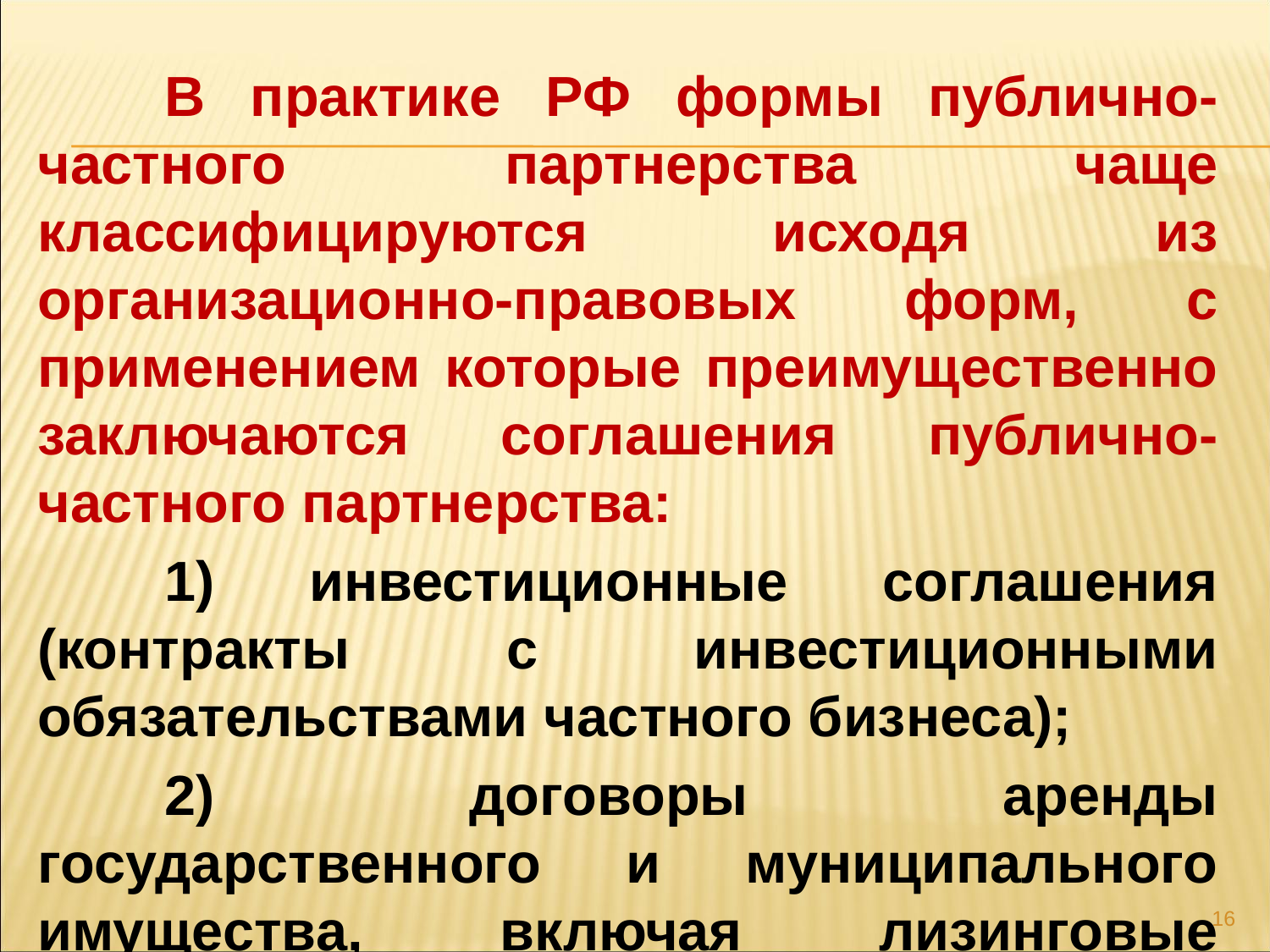

В практике РФ формы публично-частного партнерства чаще классифицируются исходя из организационно-правовых форм, с применением которые преимущественно заключаются соглашения публично-частного партнерства:
	1) инвестиционные соглашения (контракты с инвестиционными обязательствами частного бизнеса);
	2) договоры аренды государственного и муниципального имущества, включая лизинговые соглашения;
16